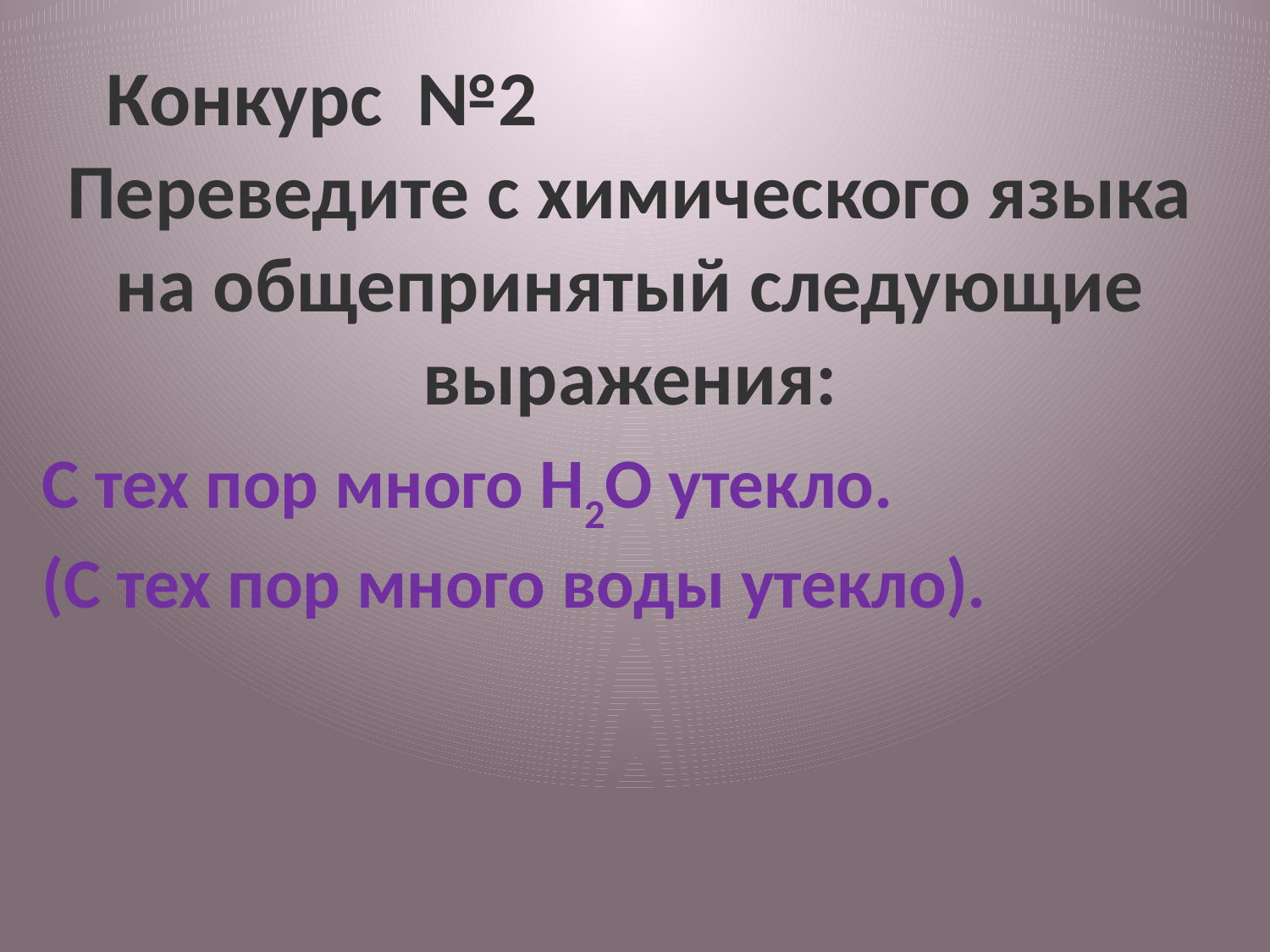

Конкурс  №2                                    Переведите с химического языка на общепринятый следующие выражения:
С тех пор много Н2О утекло.
(С тех пор много воды утекло).